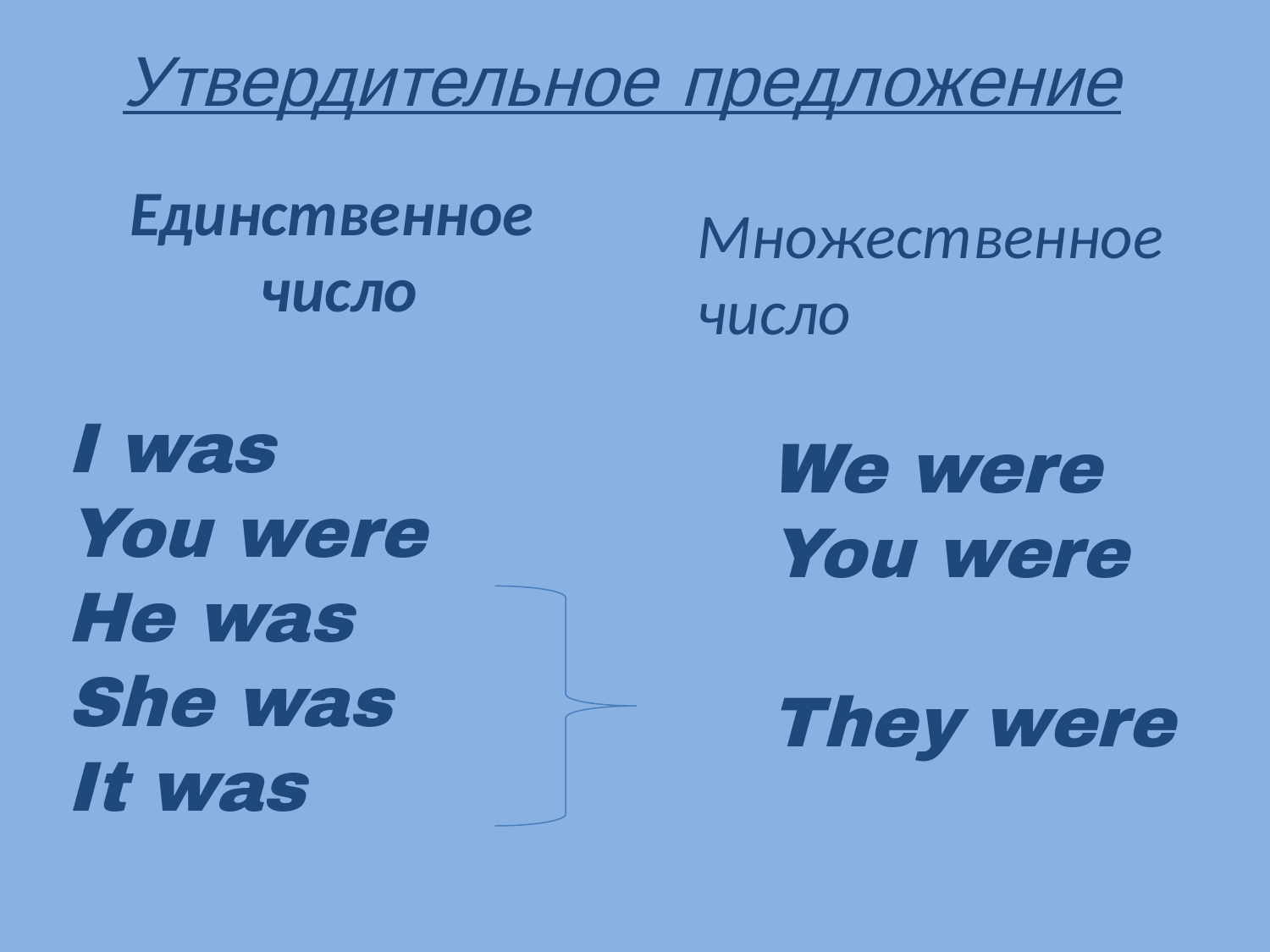

Утвердительное предложение
Единственное
число
Множественное число
I was
You were
He was
She was
It was
We were
You were

They were